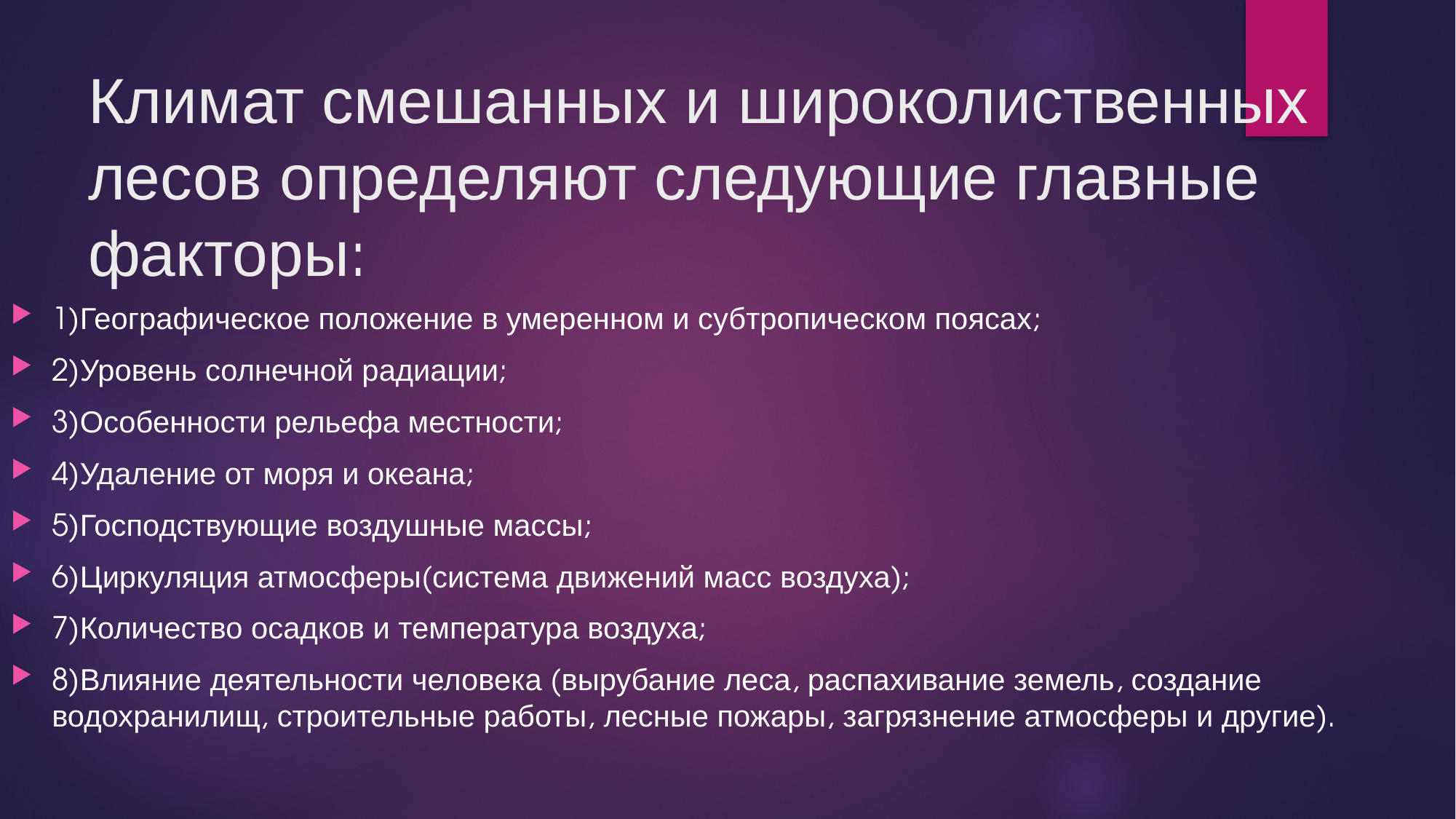

# Климат смешанных и широколиственных лесов определяют следующие главные факторы:
1)Географическое положение в умеренном и субтропическом поясах;
2)Уровень солнечной радиации;
3)Особенности рельефа местности;
4)Удаление от моря и океана;
5)Господствующие воздушные массы;
6)Циркуляция атмосферы(система движений масс воздуха);
7)Количество осадков и температура воздуха;
8)Влияние деятельности человека (вырубание леса, распахивание земель, создание водохранилищ, строительные работы, лесные пожары, загрязнение атмосферы и другие).